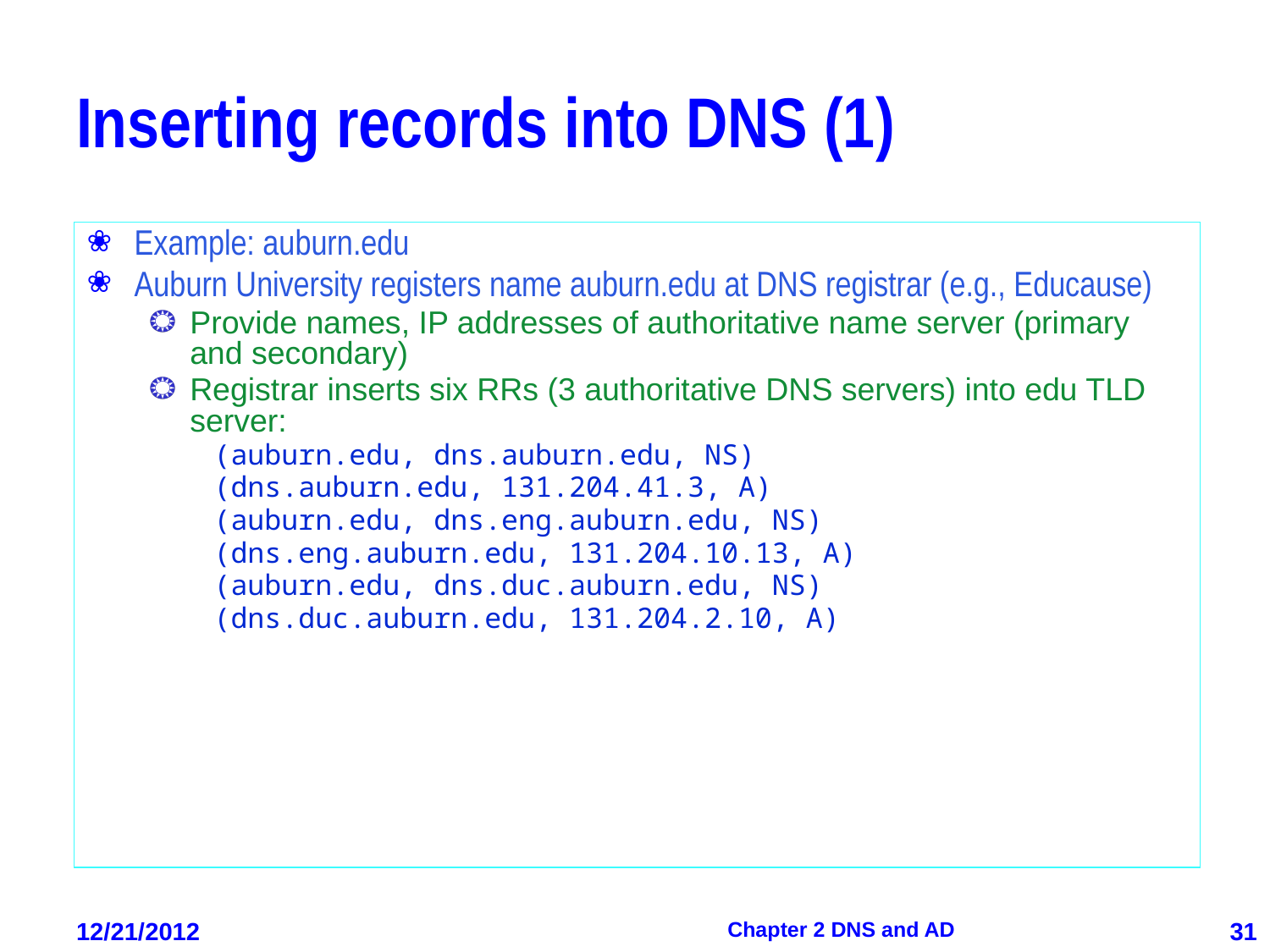

# Inserting records into DNS (1)
Example: auburn.edu
Auburn University registers name auburn.edu at DNS registrar (e.g., Educause)
Provide names, IP addresses of authoritative name server (primary and secondary)
Registrar inserts six RRs (3 authoritative DNS servers) into edu TLD server:
(auburn.edu, dns.auburn.edu, NS)
(dns.auburn.edu, 131.204.41.3, A)
(auburn.edu, dns.eng.auburn.edu, NS)
(dns.eng.auburn.edu, 131.204.10.13, A)
(auburn.edu, dns.duc.auburn.edu, NS)
(dns.duc.auburn.edu, 131.204.2.10, A)

12/21/2012
Chapter 2 DNS and AD
31